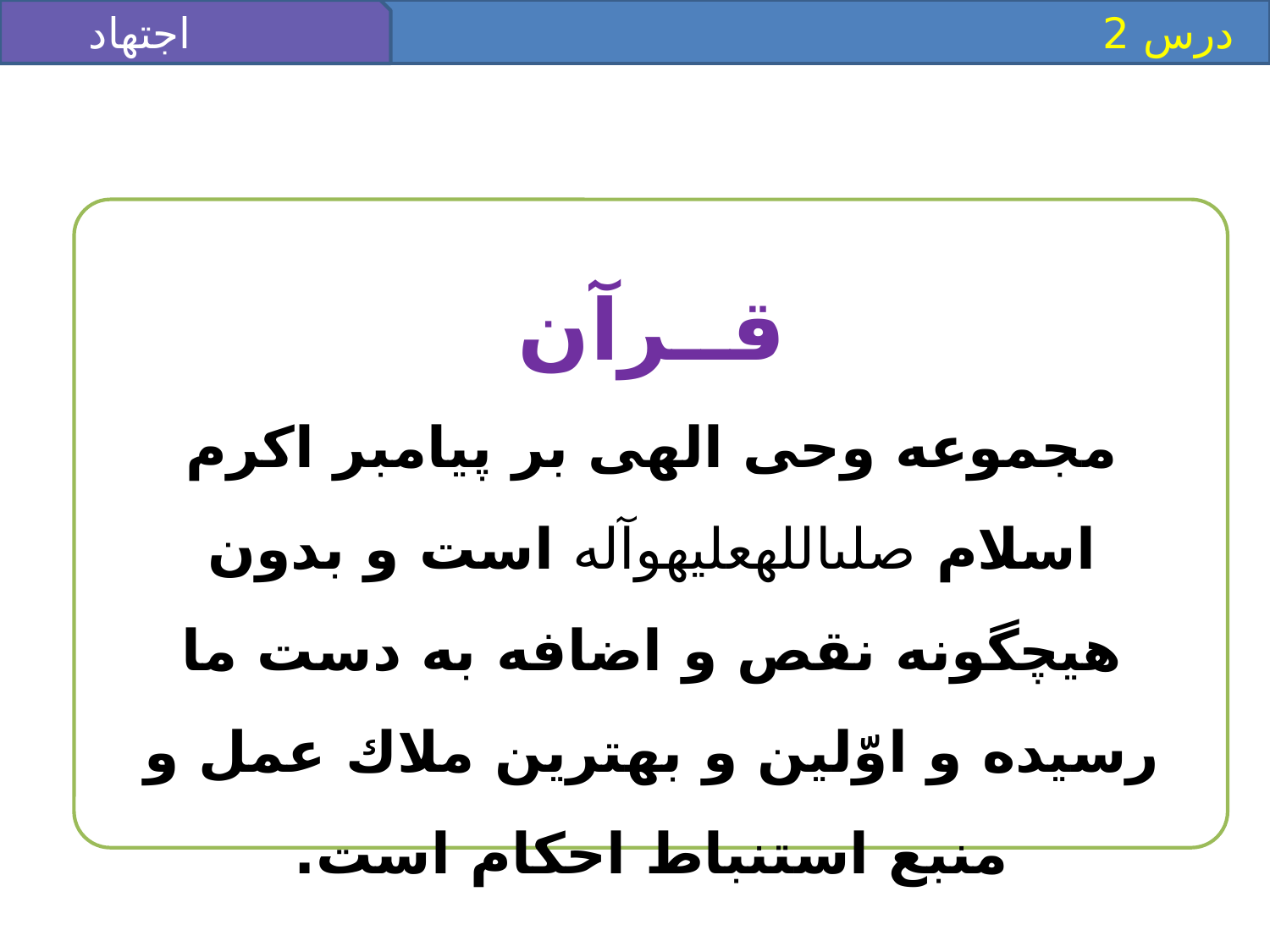

اجتهاد
 درس 2

قــرآن
مجموعه وحى الهى بر پيامبر اكرم اسلام صلى‏الله‏عليه‏وآله است و بدون هيچگونه نقص و اضافه به دست ما رسيده و اوّلين و بهترين ملاك عمل و منبع استنباط احكام است.